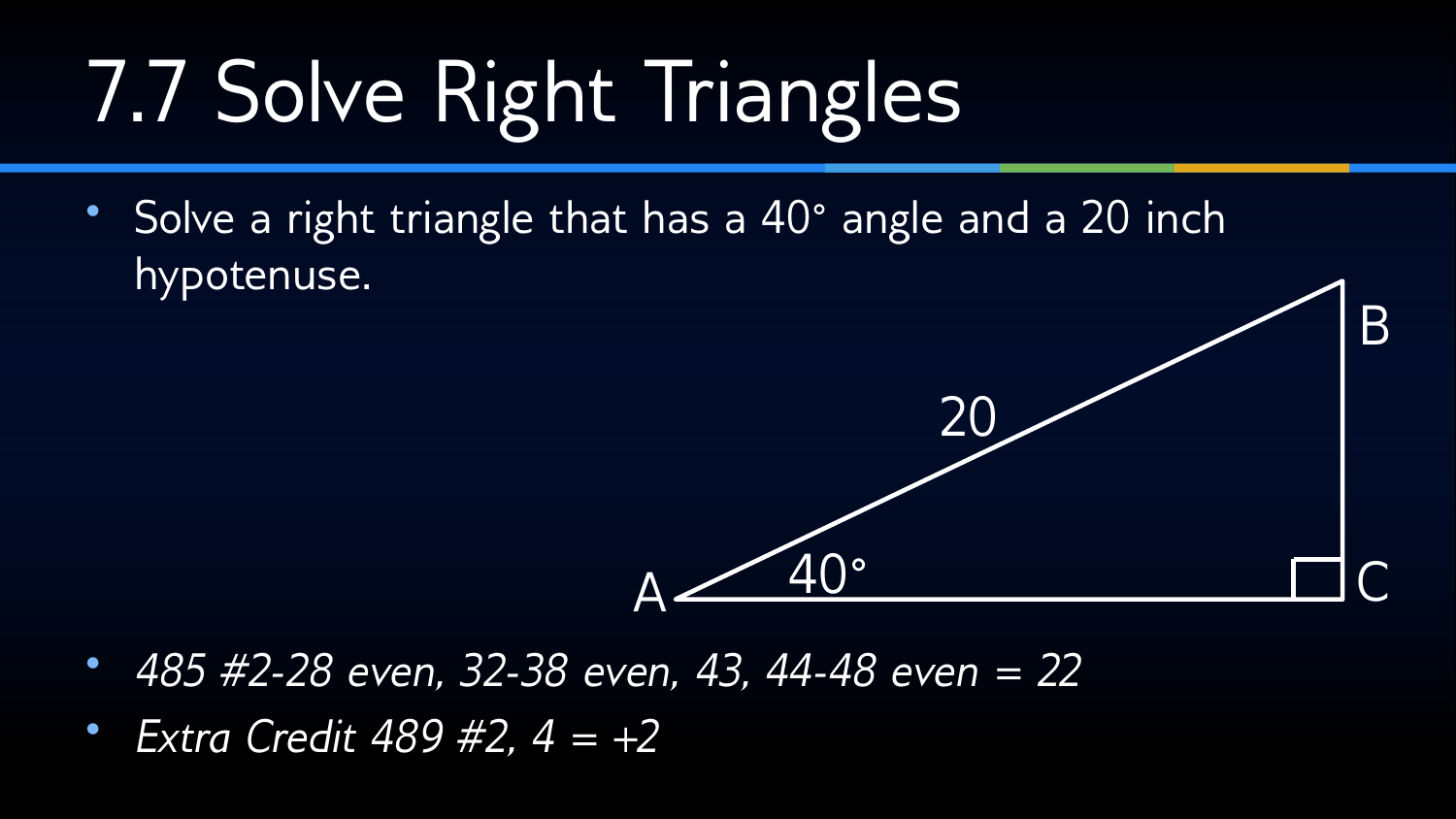

# 7.7 Solve Right Triangles
Solve a right triangle that has a 40° angle and a 20 inch hypotenuse.

485 #2-28 even, 32-38 even, 43, 44-48 even = 22
Extra Credit 489 #2, 4 = +2

B
20
40°
C
A